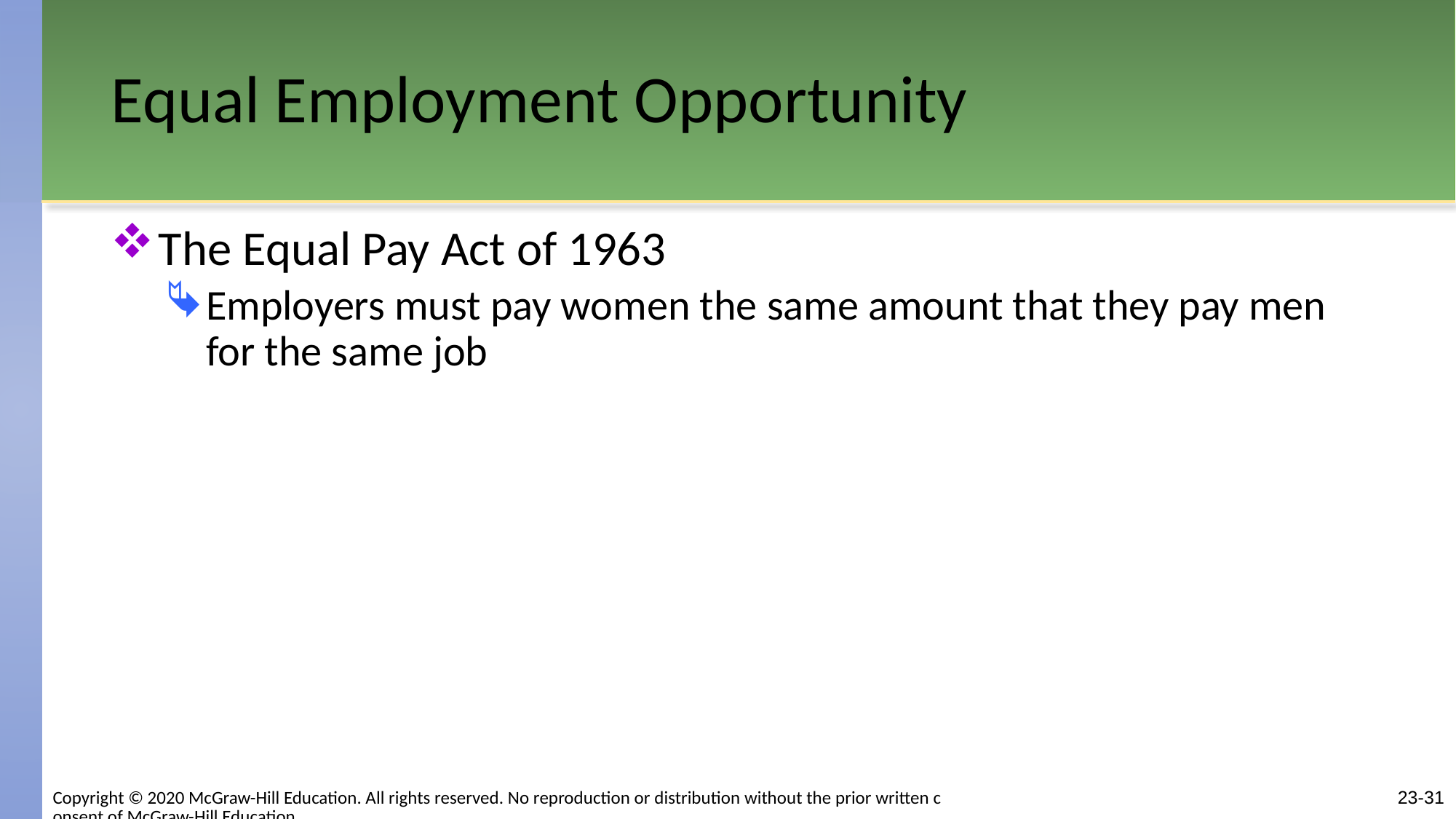

# Equal Employment Opportunity
The Equal Pay Act of 1963
Employers must pay women the same amount that they pay men for the same job

Copyright © 2020 McGraw-Hill Education. All rights reserved. No reproduction or distribution without the prior written consent of McGraw-Hill Education.
23-31